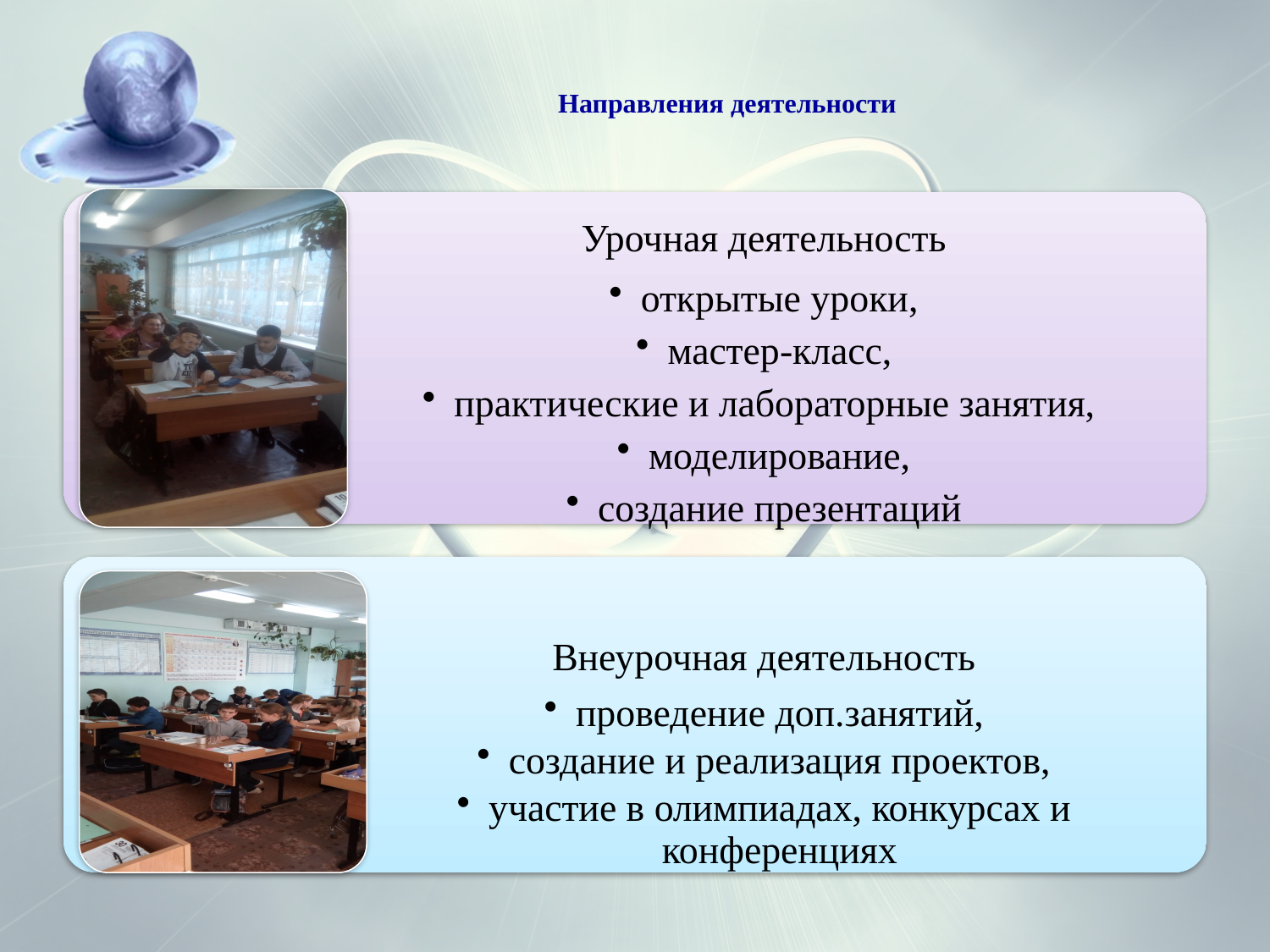

# Направления деятельности
Урочная деятельность
открытые уроки,
мастер-класс,
практические и лабораторные занятия,
моделирование,
создание презентаций

Внеурочная деятельность
проведение доп.занятий,
создание и реализация проектов,
участие в олимпиадах, конкурсах и конференциях